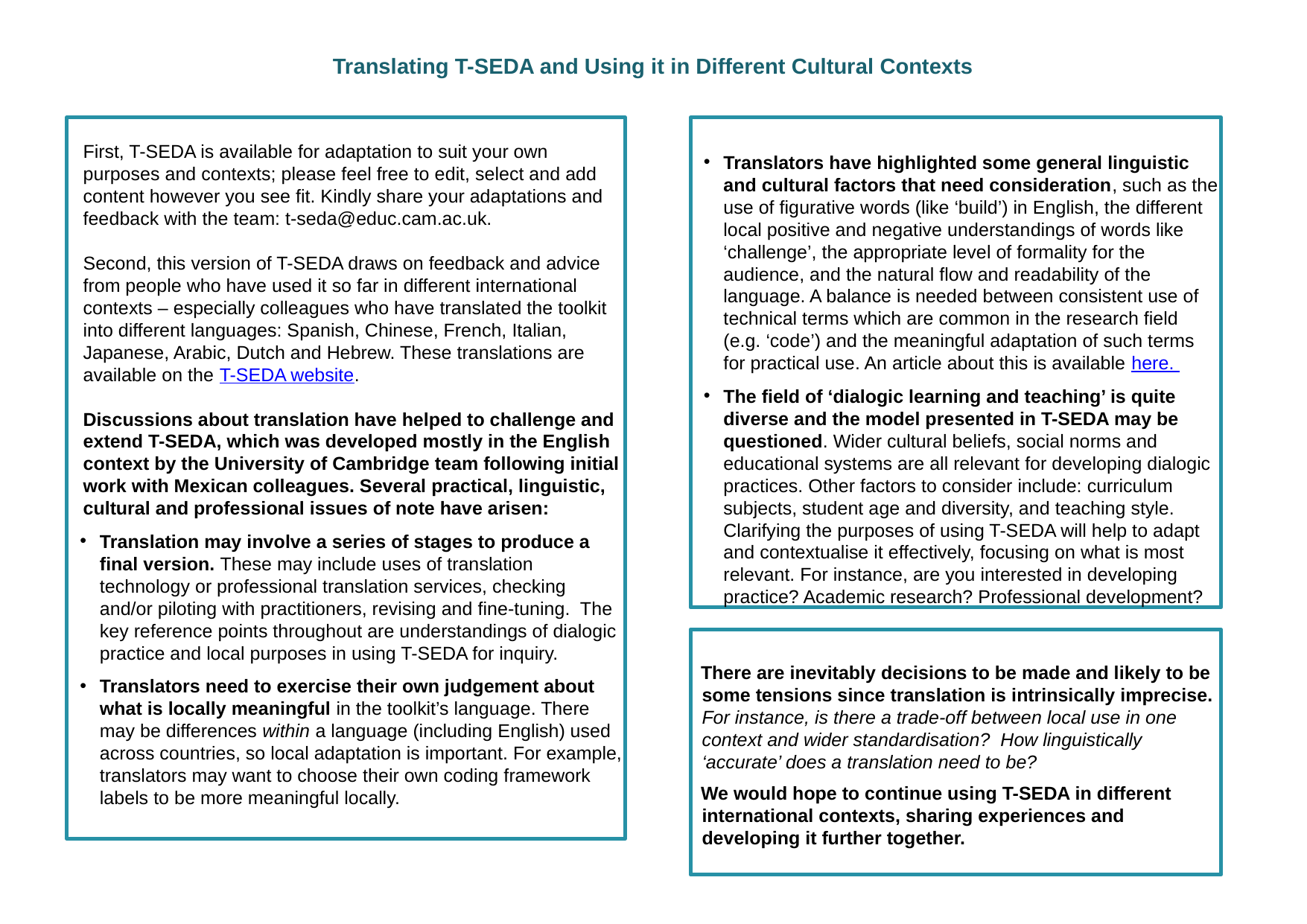

# Translating T-SEDA and Using it in Different Cultural Contexts

First, T-SEDA is available for adaptation to suit your own purposes and contexts; please feel free to edit, select and add content however you see fit. Kindly share your adaptations and feedback with the team: t-seda@educ.cam.ac.uk.

Second, this version of T-SEDA draws on feedback and advice from people who have used it so far in different international contexts – especially colleagues who have translated the toolkit into different languages: Spanish, Chinese, French, Italian, Japanese, Arabic, Dutch and Hebrew. These translations are available on the T-SEDA website.

Discussions about translation have helped to challenge and  extend T-SEDA, which was developed mostly in the English context by the University of Cambridge team following initial work with Mexican colleagues. Several practical, linguistic, cultural and professional issues of note have arisen:
Translation may involve a series of stages to produce a final version. These may include uses of translation technology or professional translation services, checking and/or piloting with practitioners, revising and fine-tuning.  The key reference points throughout are understandings of dialogic practice and local purposes in using T-SEDA for inquiry.
Translators need to exercise their own judgement about what is locally meaningful in the toolkit’s language. There may be differences within a language (including English) used across countries, so local adaptation is important. For example, translators may want to choose their own coding framework labels to be more meaningful locally.

Translators have highlighted some general linguistic and cultural factors that need consideration, such as the use of figurative words (like ‘build’) in English, the different local positive and negative understandings of words like ‘challenge’, the appropriate level of formality for the audience, and the natural flow and readability of the language. A balance is needed between consistent use of technical terms which are common in the research field (e.g. ‘code’) and the meaningful adaptation of such terms for practical use. An article about this is available here.
The field of ‘dialogic learning and teaching’ is quite diverse and the model presented in T-SEDA may be questioned. Wider cultural beliefs, social norms and educational systems are all relevant for developing dialogic practices. Other factors to consider include: curriculum subjects, student age and diversity, and teaching style.  Clarifying the purposes of using T-SEDA will help to adapt and contextualise it effectively, focusing on what is most relevant. For instance, are you interested in developing practice? Academic research? Professional development?

  There are inevitably decisions to be made and likely to be some tensions since translation is intrinsically imprecise. For instance, is there a trade-off between local use in one context and wider standardisation?  How linguistically ‘accurate’ does a translation need to be?
  We would hope to continue using T-SEDA in different international contexts, sharing experiences and developing it further together.